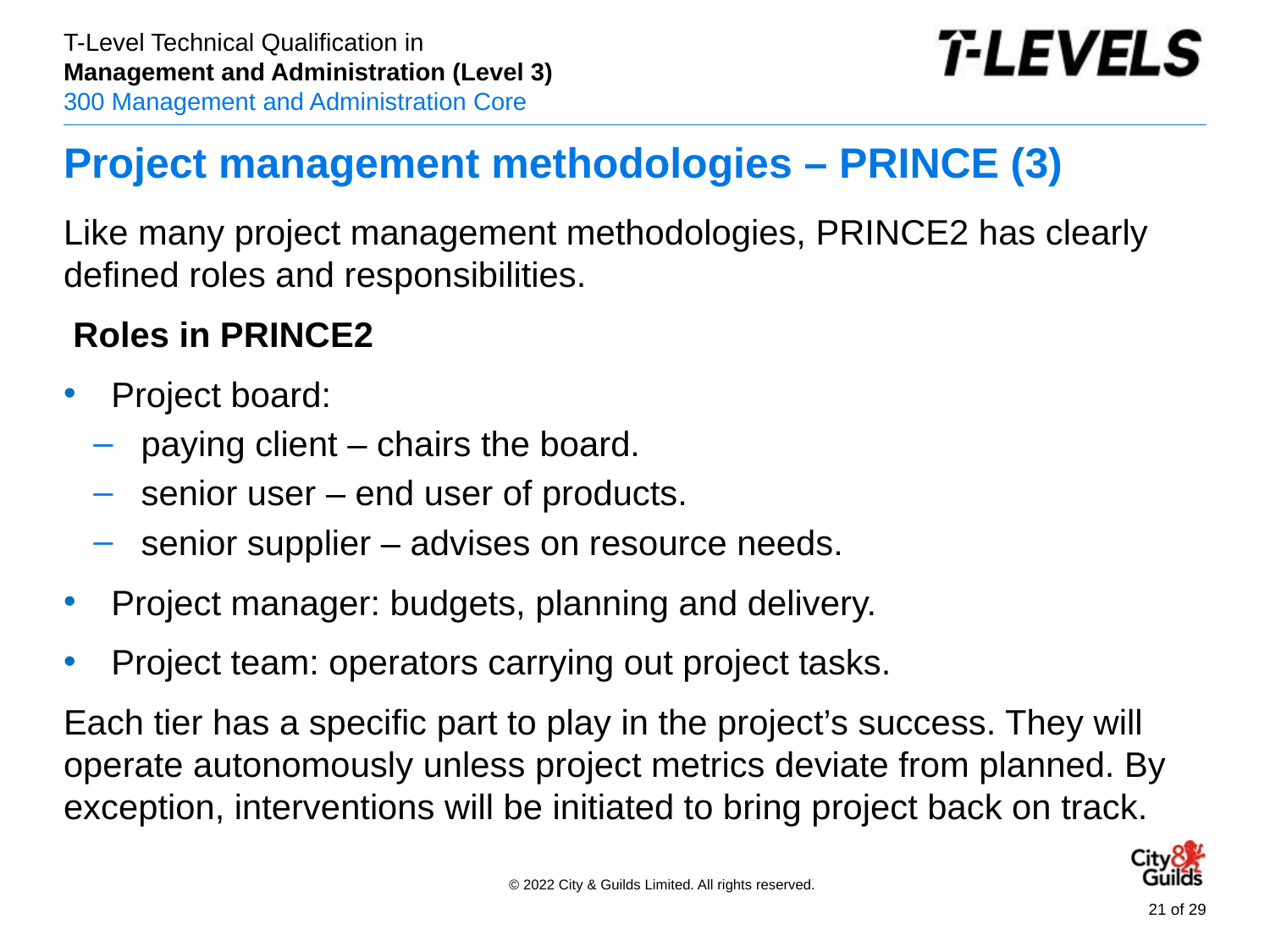

# Project management methodologies – PRINCE (3)
Like many project management methodologies, PRINCE2 has clearly defined roles and responsibilities.
 Roles in PRINCE2
Project board:
paying client – chairs the board.
senior user – end user of products.
senior supplier – advises on resource needs.
Project manager: budgets, planning and delivery.
Project team: operators carrying out project tasks.
Each tier has a specific part to play in the project’s success. They will operate autonomously unless project metrics deviate from planned. By exception, interventions will be initiated to bring project back on track.